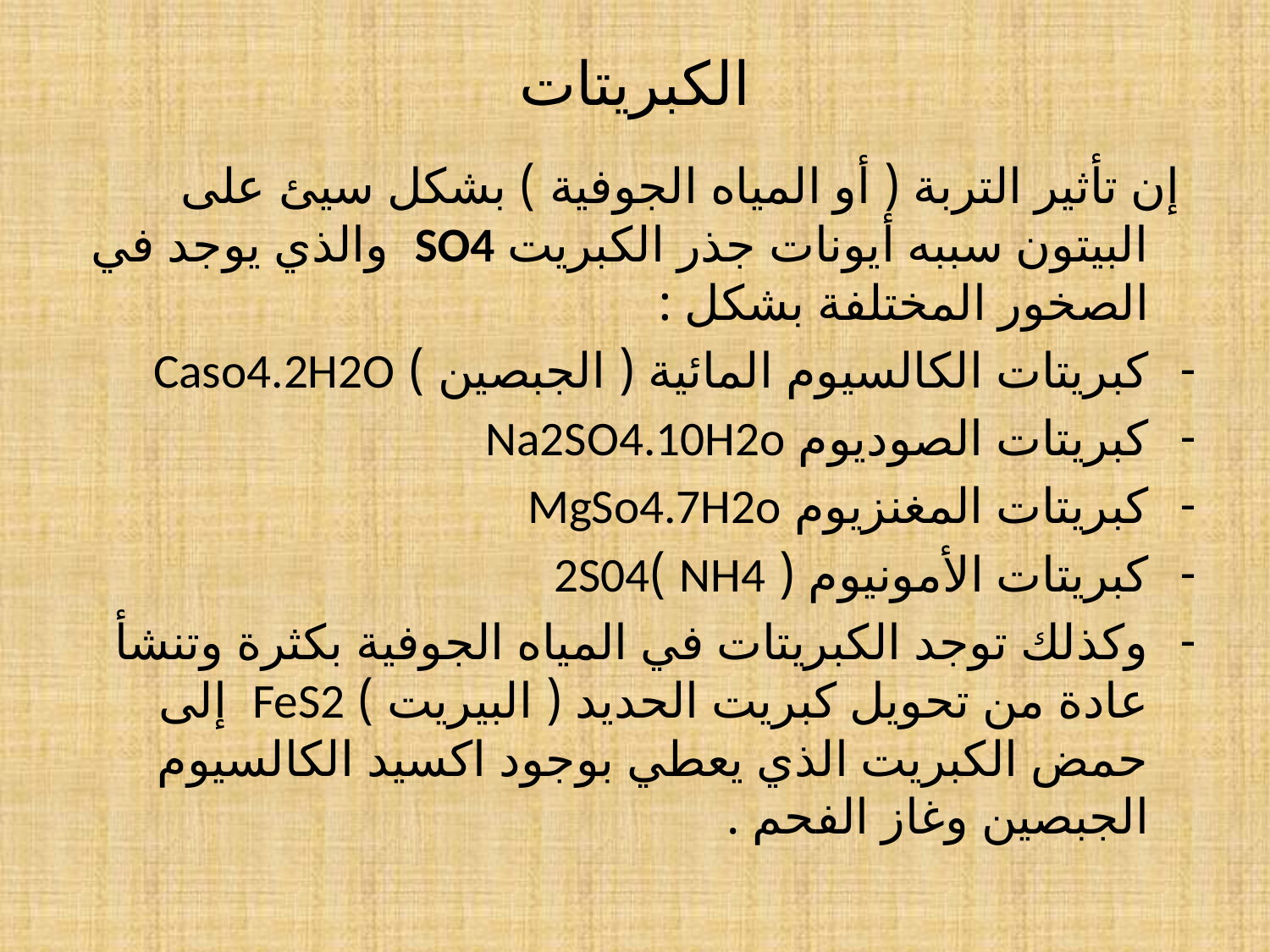

# الكبريتات
 إن تأثير التربة ( أو المياه الجوفية ) بشكل سيئ على البيتون سببه أيونات جذر الكبريت SO4  والذي يوجد في الصخور المختلفة بشكل :
كبريتات الكالسيوم المائية ( الجبصين ) Caso4.2H2O
كبريتات الصوديوم Na2SO4.10H2o
كبريتات المغنزيوم MgSo4.7H2o
كبريتات الأمونيوم ( NH4 )2S04
وكذلك توجد الكبريتات في المياه الجوفية بكثرة وتنشأ عادة من تحويل كبريت الحديد ( البيريت ) FeS2  إلى حمض الكبريت الذي يعطي بوجود اكسيد الكالسيوم الجبصين وغاز الفحم .